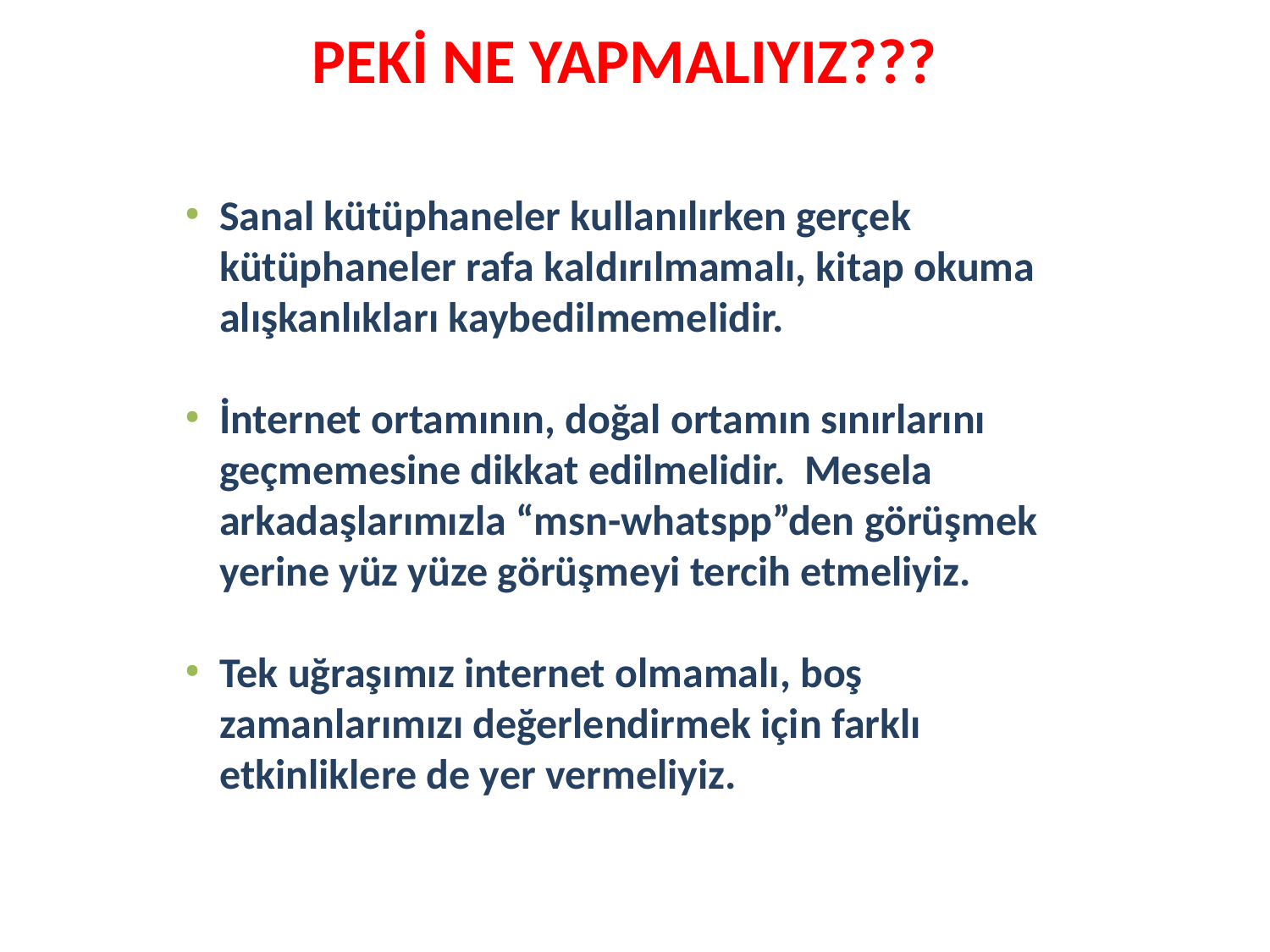

# PEKİ NE YAPMALIYIZ???
Sanal kütüphaneler kullanılırken gerçek kütüphaneler rafa kaldırılmamalı, kitap okuma alışkanlıkları kaybedilmemelidir.

İnternet ortamının, doğal ortamın sınırlarını geçmemesine dikkat edilmelidir.  Mesela arkadaşlarımızla “msn-whatspp”den görüşmek yerine yüz yüze görüşmeyi tercih etmeliyiz.

Tek uğraşımız internet olmamalı, boş zamanlarımızı değerlendirmek için farklı etkinliklere de yer vermeliyiz.